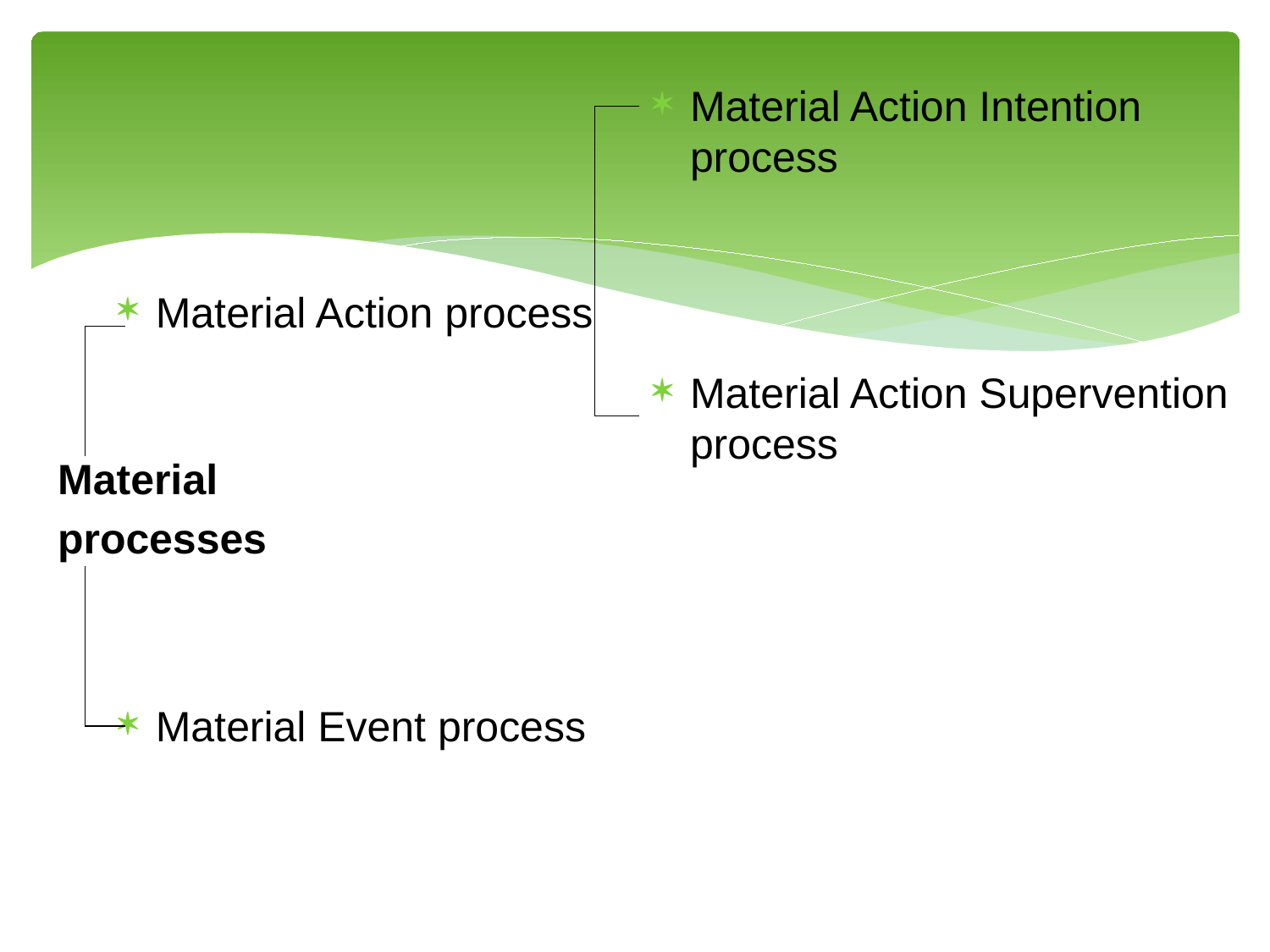

Material Action Intention process

Material Action Supervention process
Material Action process

Material Event process
Material
processes